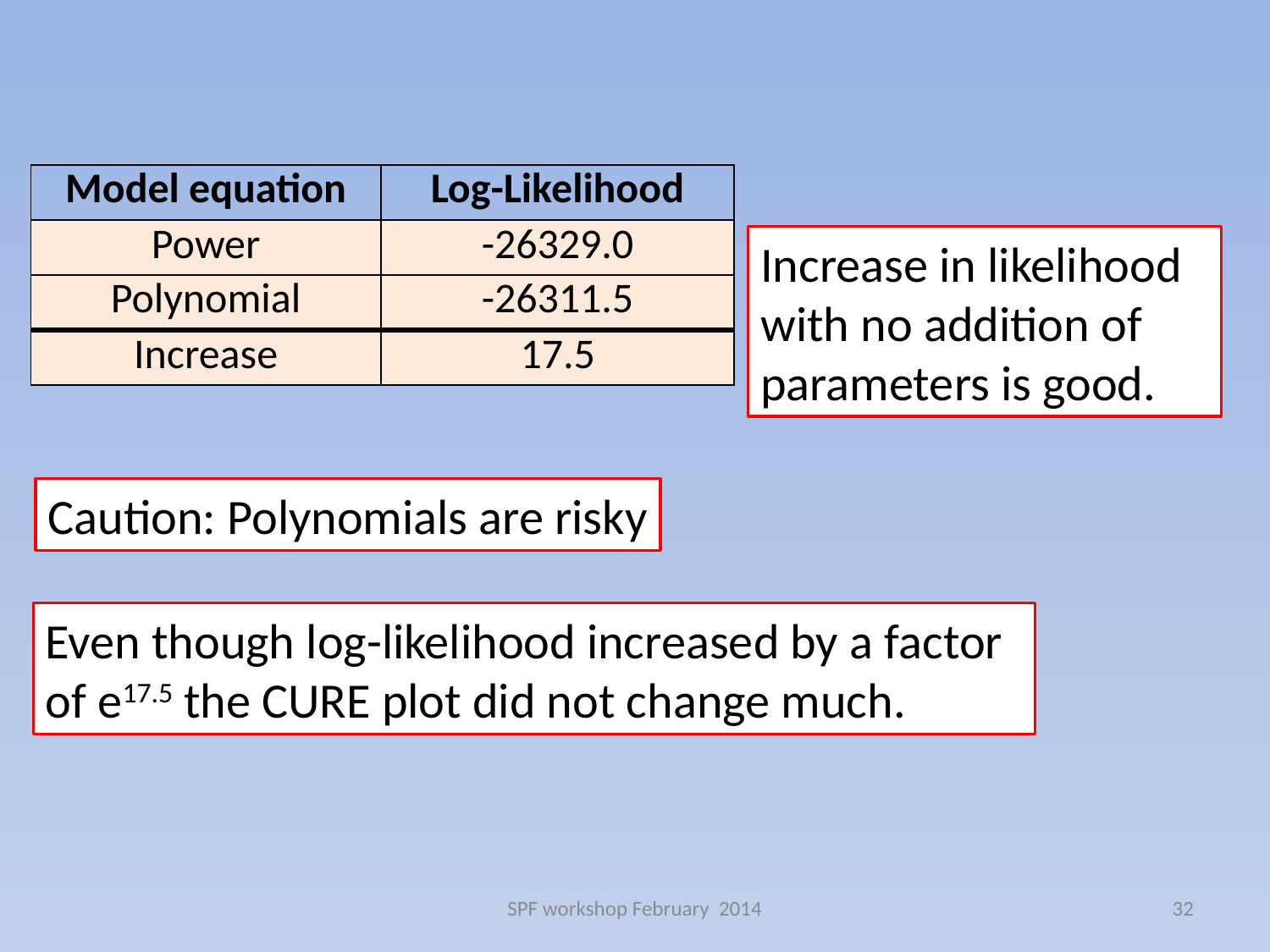

| Model equation | Log-Likelihood |
| --- | --- |
| Power | -26329.0 |
| Polynomial | -26311.5 |
| Increase | 17.5 |
Increase in likelihood with no addition of parameters is good.
Caution: Polynomials are risky
Even though log-likelihood increased by a factor of e17.5 the CURE plot did not change much.
SPF workshop February  2014
32